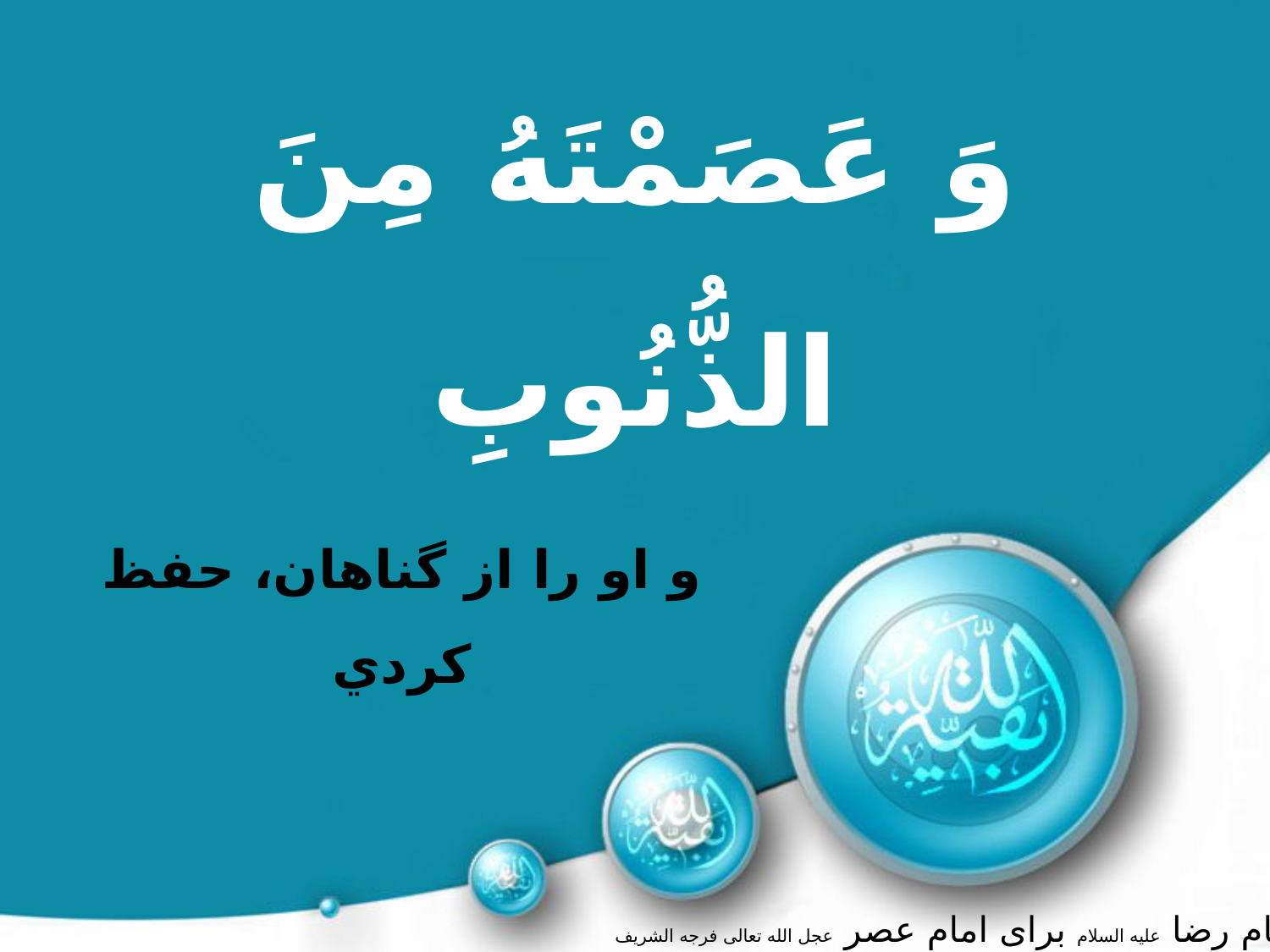

وَ عَصَمْتَهُ مِنَ الذُّنُوبِ
و او را از گناهان، حفظ كردي